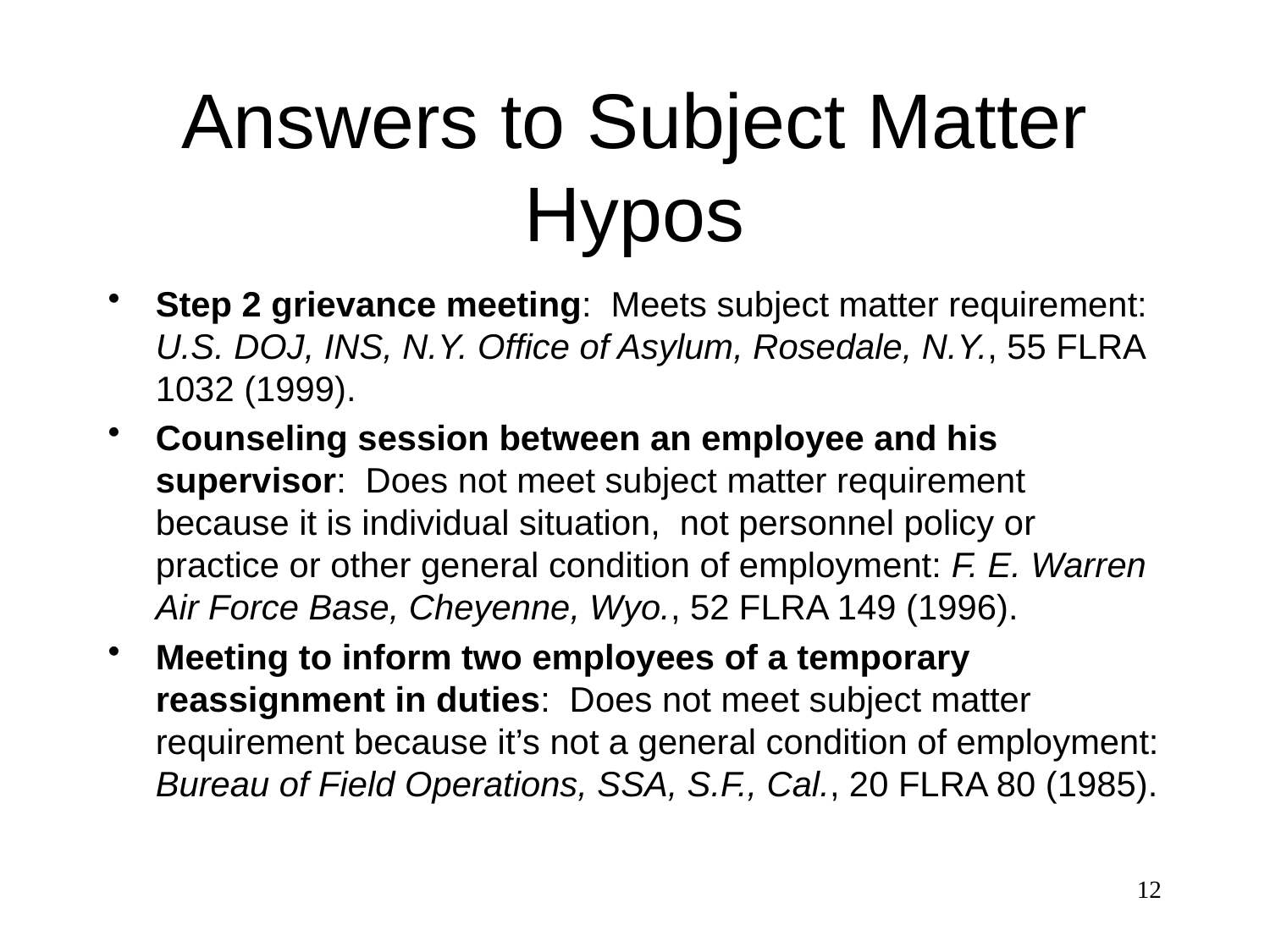

# Answers to Subject Matter Hypos
Step 2 grievance meeting:  Meets subject matter requirement: U.S. DOJ, INS, N.Y. Office of Asylum, Rosedale, N.Y., 55 FLRA 1032 (1999).
Counseling session between an employee and his supervisor:  Does not meet subject matter requirement because it is individual situation,  not personnel policy or practice or other general condition of employment: F. E. Warren Air Force Base, Cheyenne, Wyo., 52 FLRA 149 (1996).
Meeting to inform two employees of a temporary reassignment in duties:  Does not meet subject matter requirement because it’s not a general condition of employment: Bureau of Field Operations, SSA, S.F., Cal., 20 FLRA 80 (1985).
12